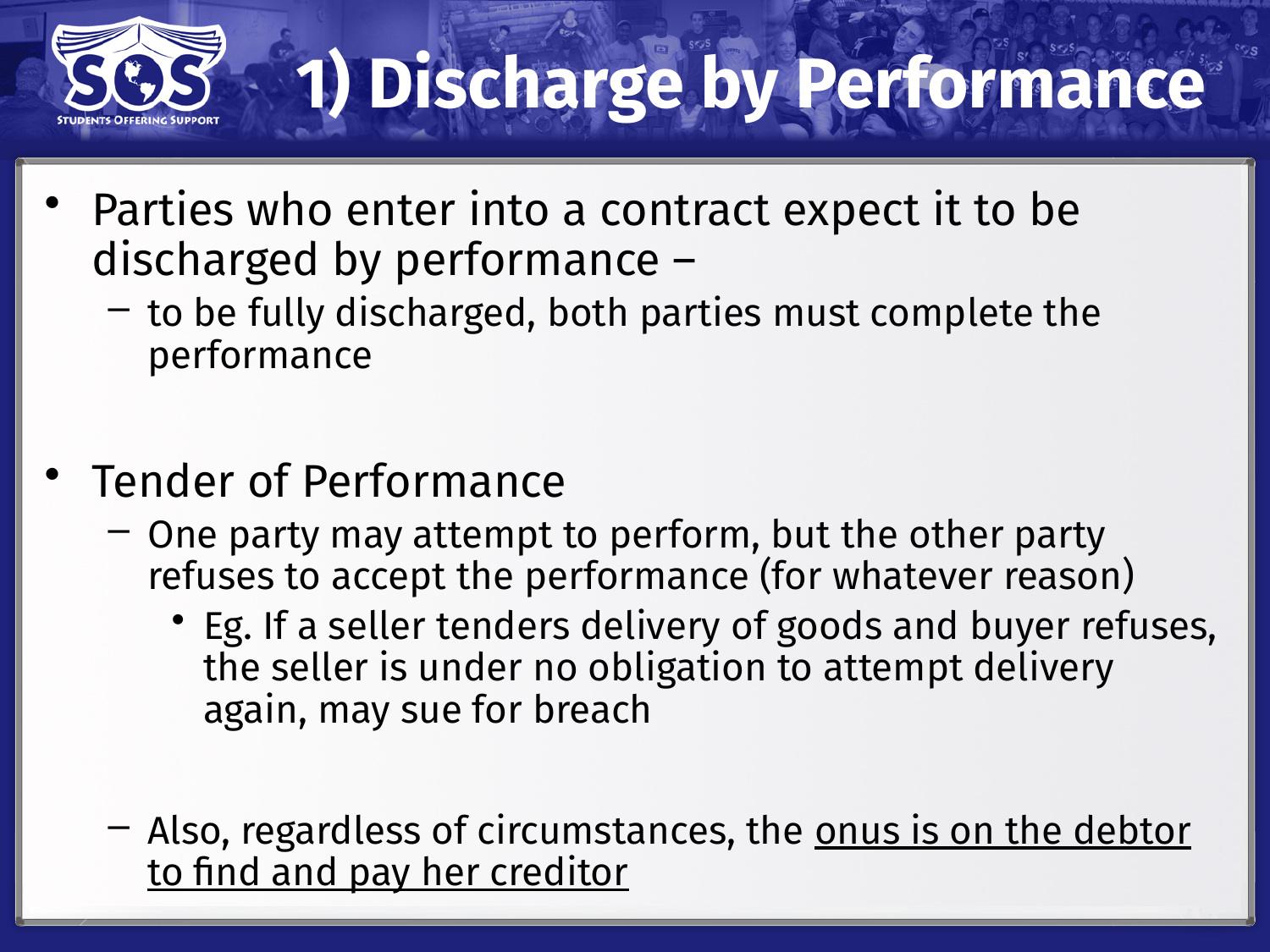

# 1) Discharge by Performance
Parties who enter into a contract expect it to be discharged by performance –
to be fully discharged, both parties must complete the performance

Tender of Performance
One party may attempt to perform, but the other party refuses to accept the performance (for whatever reason)
Eg. If a seller tenders delivery of goods and buyer refuses, the seller is under no obligation to attempt delivery again, may sue for breach

Also, regardless of circumstances, the onus is on the debtor to find and pay her creditor